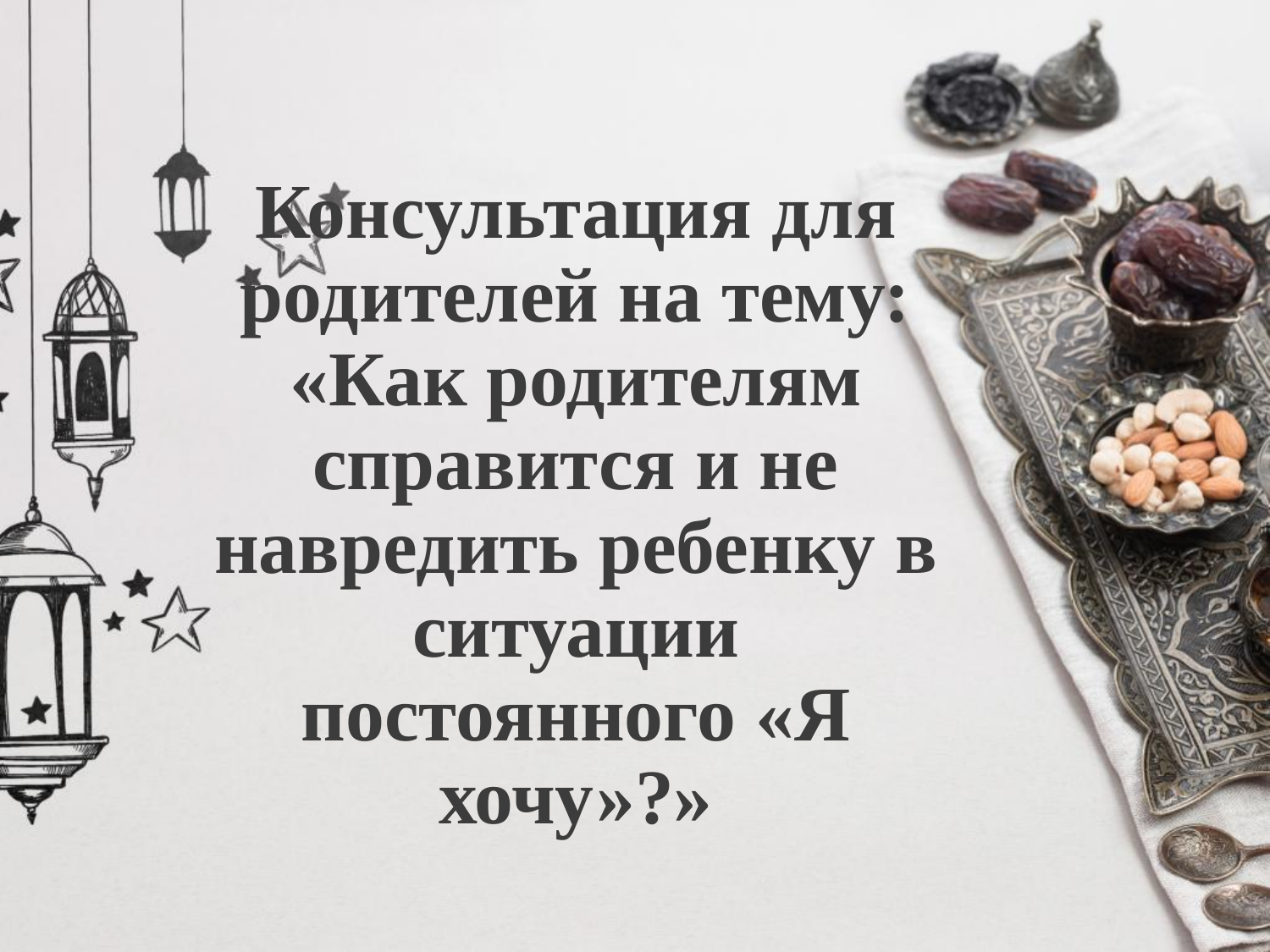

# Консультация для родителей на тему: «Как родителям справится и не навредить ребенку в ситуации постоянного «Я хочу»?»